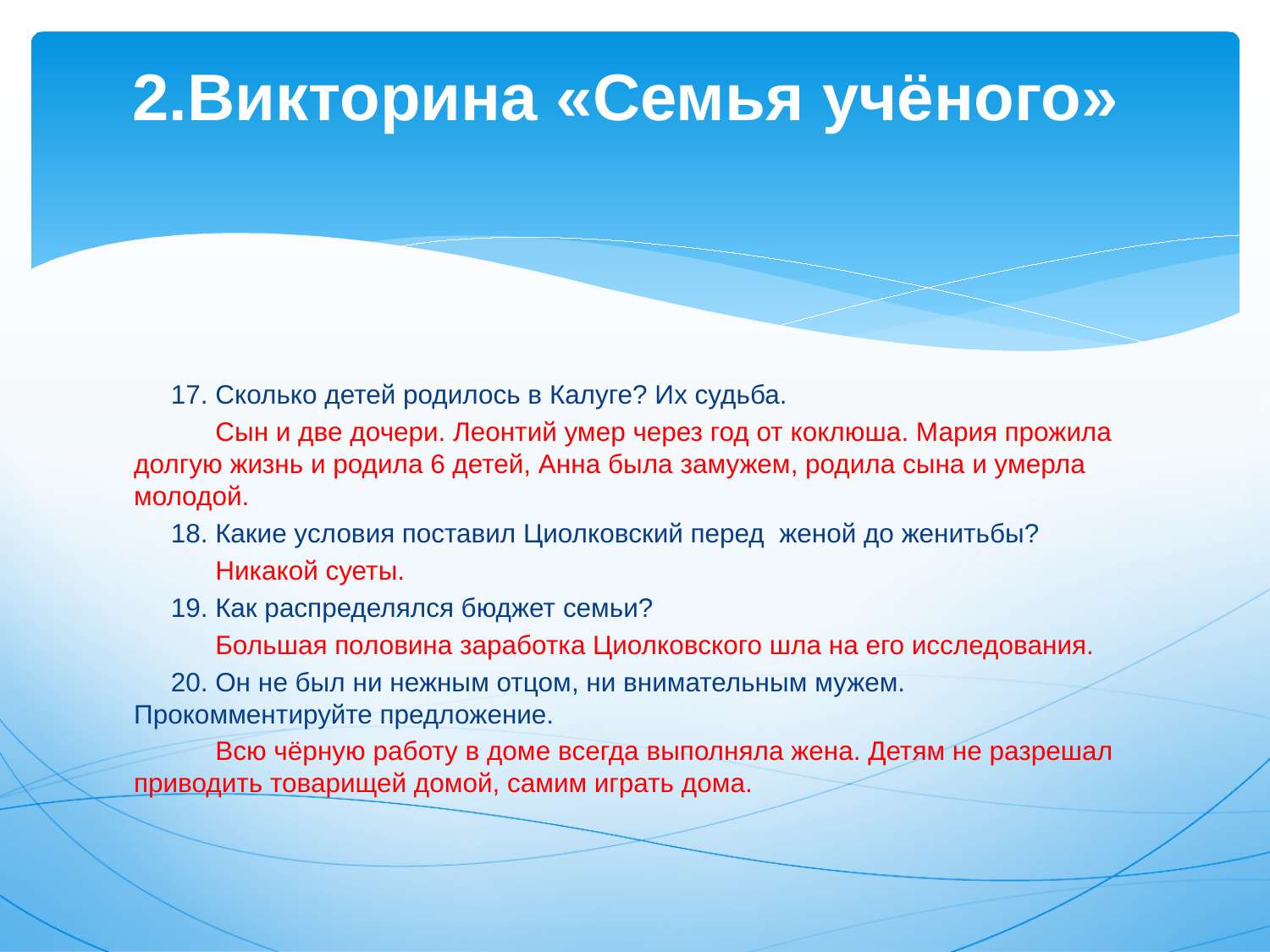

# 2.Викторина «Семья учёного»
     17. Сколько детей родилось в Калуге? Их судьба.
           Сын и две дочери. Леонтий умер через год от коклюша. Мария прожила долгую жизнь и родила 6 детей, Анна была замужем, родила сына и умерла молодой.
     18. Какие условия поставил Циолковский перед  женой до женитьбы?
           Никакой суеты.
     19. Как распределялся бюджет семьи?
           Большая половина заработка Циолковского шла на его исследования.
     20. Он не был ни нежным отцом, ни внимательным мужем. Прокомментируйте предложение.
           Всю чёрную работу в доме всегда выполняла жена. Детям не разрешал приводить товарищей домой, самим играть дома.